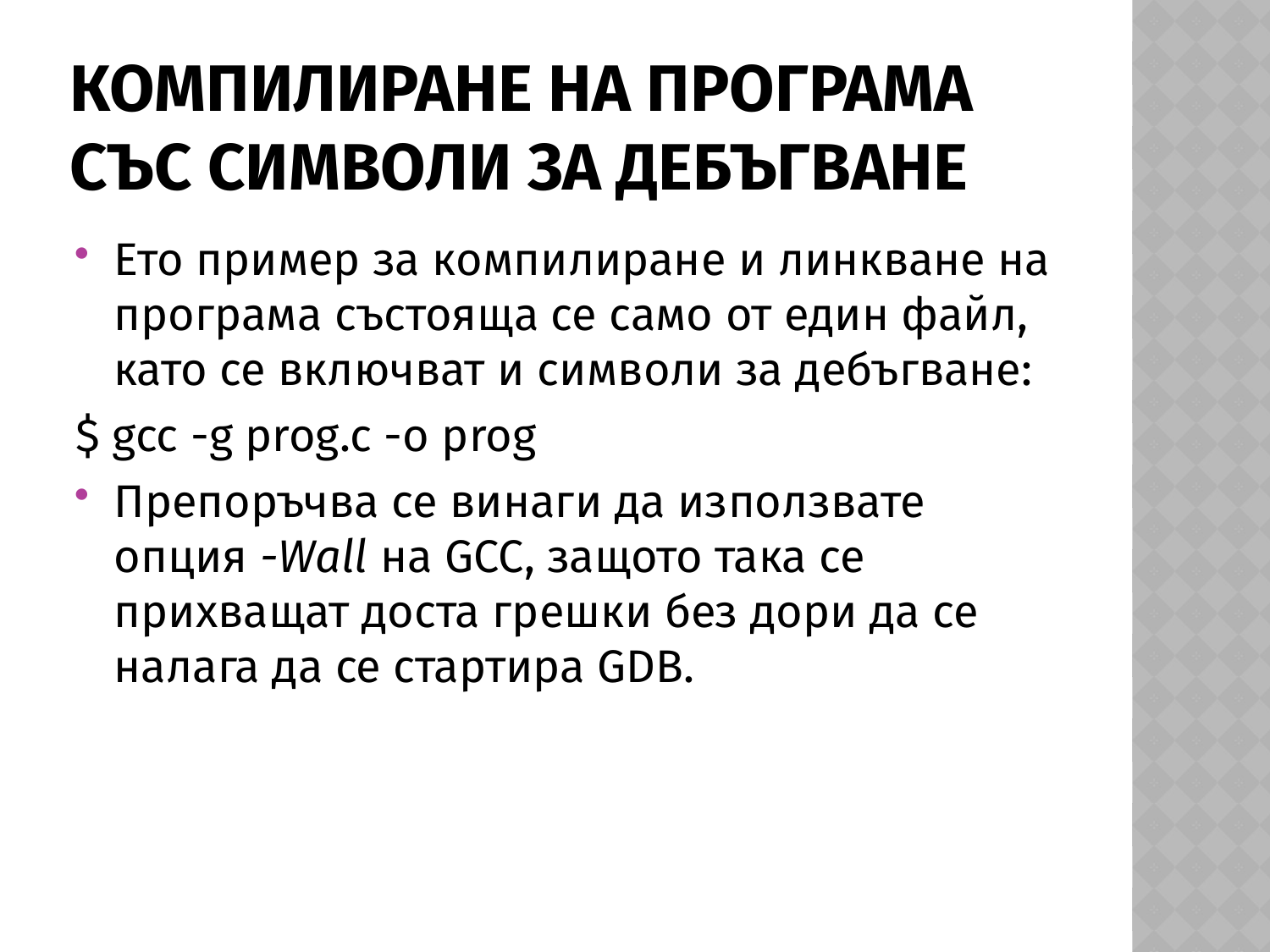

# Компилиране на програма със символи за дебъгване
Ето пример за компилиране и линкване на програма състояща се само от един файл, като се включват и символи за дебъгване:
$ gcc -g prog.c -o prog
Препоръчва се винаги да използвате опция -Wall на GCC, защото така се прихващат доста грешки без дори да се налага да се стартира GDB.